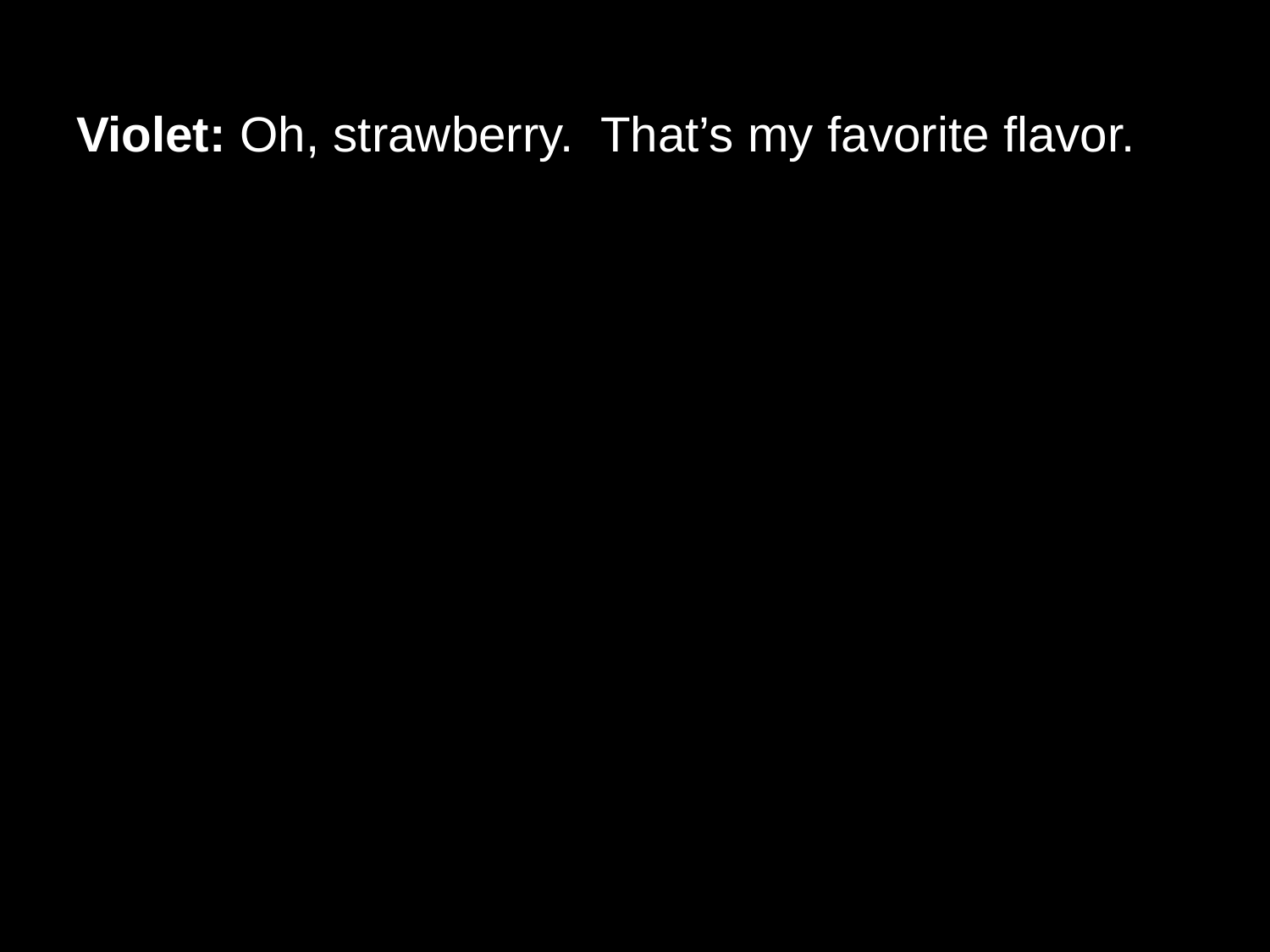

# Violet: Oh, strawberry.  That’s my favorite flavor.